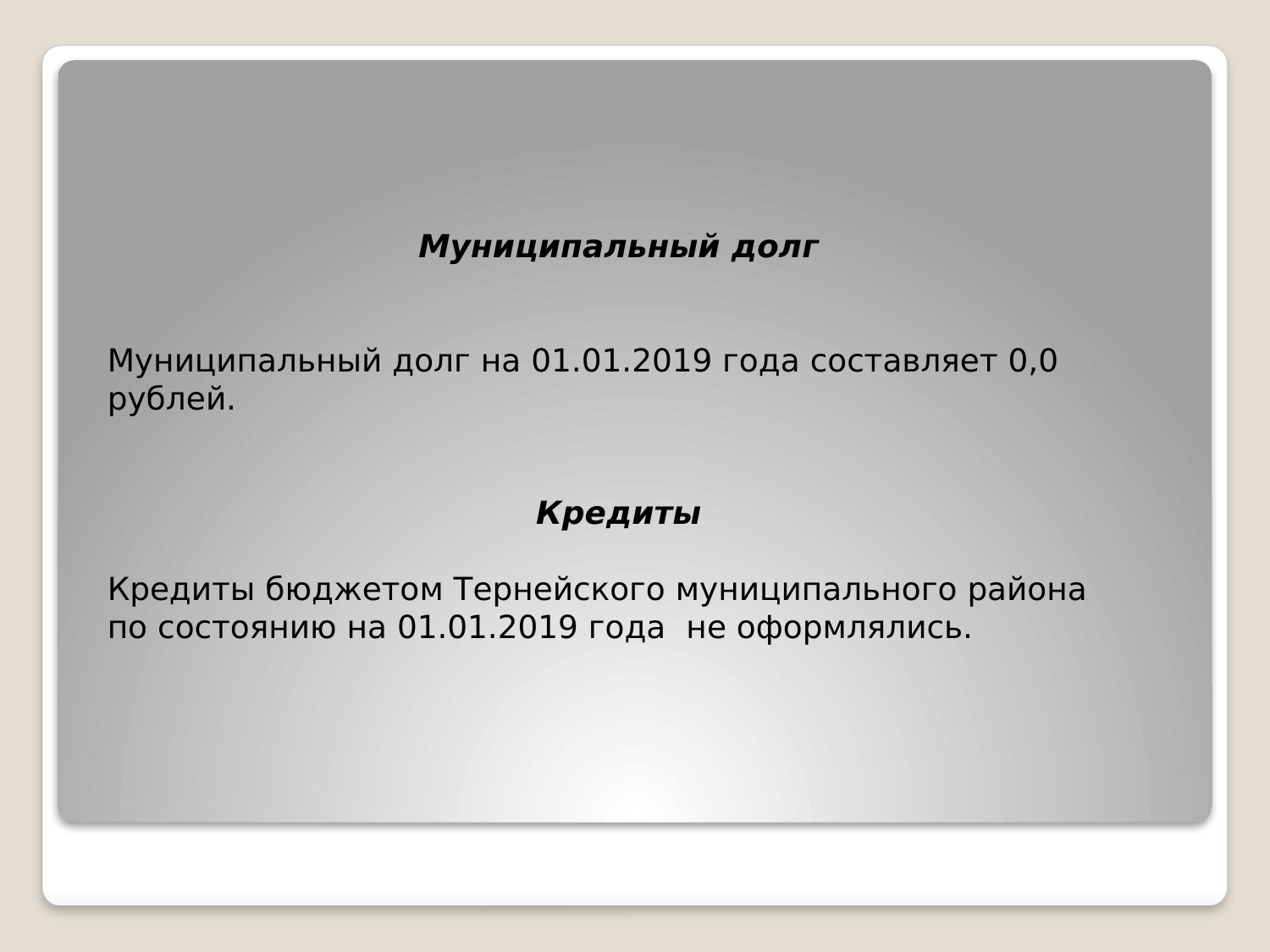

Муниципальный долг

Муниципальный долг на 01.01.2019 года составляет 0,0 рублей.

Кредиты

Кредиты бюджетом Тернейского муниципального района по состоянию на 01.01.2019 года  не оформлялись.